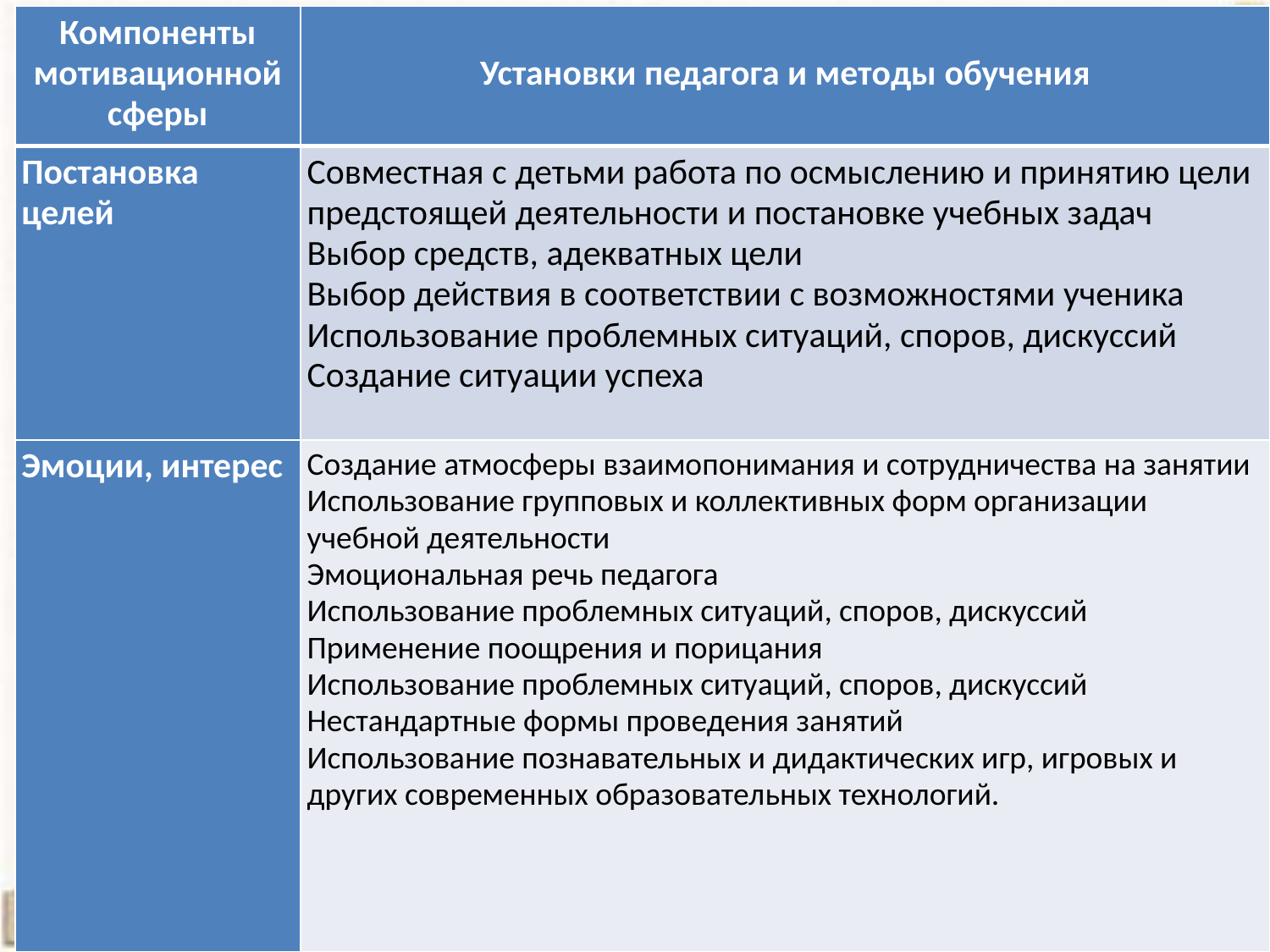

| Компоненты мотивационной сферы | Установки педагога и методы обучения |
| --- | --- |
| Постановка целей | Совместная с детьми работа по осмыслению и принятию цели предстоящей деятельности и постановке учебных задач Выбор средств, адекватных цели Выбор действия в соответствии с возможностями ученика Использование проблемных ситуаций, споров, дискуссий Создание ситуации успеха |
| Эмоции, интерес | Создание атмосферы взаимопонимания и сотрудничества на занятии Использование групповых и коллективных форм организации учебной деятельности  Эмоциональная речь педагога Использование проблемных ситуаций, споров, дискуссий Применение поощрения и порицания Использование проблемных ситуаций, споров, дискуссий Нестандартные формы проведения занятий Использование познавательных и дидактических игр, игровых и других современных образовательных технологий. |
#
Заседание НМС, 9 октября 2017г.